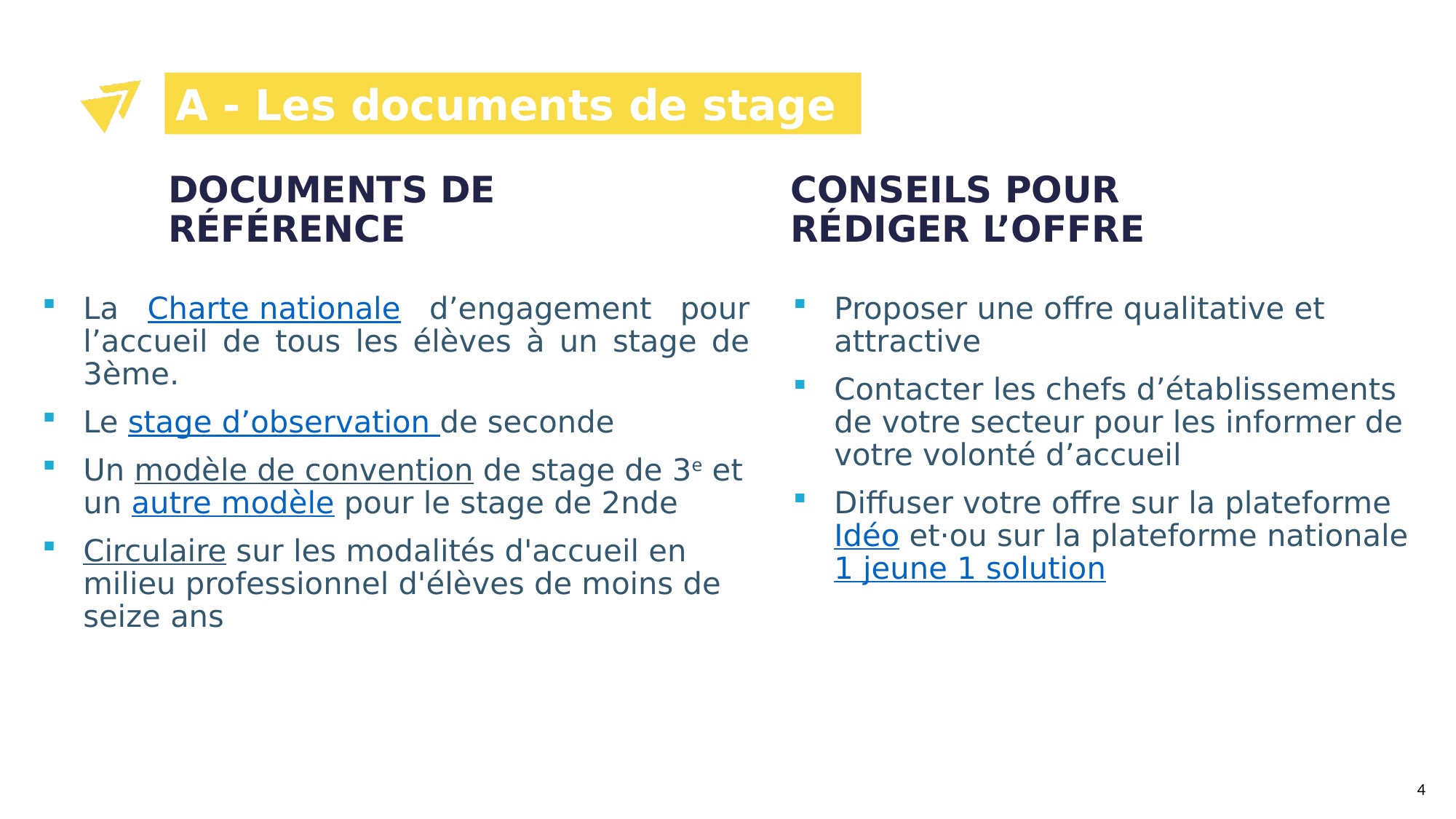

A - Les documents de stage
DOCUMENTS DE RÉFÉRENCE
CONSEILS POUR RÉDIGER L’OFFRE
Proposer une offre qualitative et attractive
Contacter les chefs d’établissements de votre secteur pour les informer de votre volonté d’accueil
Diffuser votre offre sur la plateforme Idéo et·ou sur la plateforme nationale 1 jeune 1 solution
La Charte nationale d’engagement pour l’accueil de tous les élèves à un stage de 3ème.
Le stage d’observation de seconde
Un modèle de convention de stage de 3e et un autre modèle pour le stage de 2nde
Circulaire sur les modalités d'accueil en milieu professionnel d'élèves de moins de seize ans
4